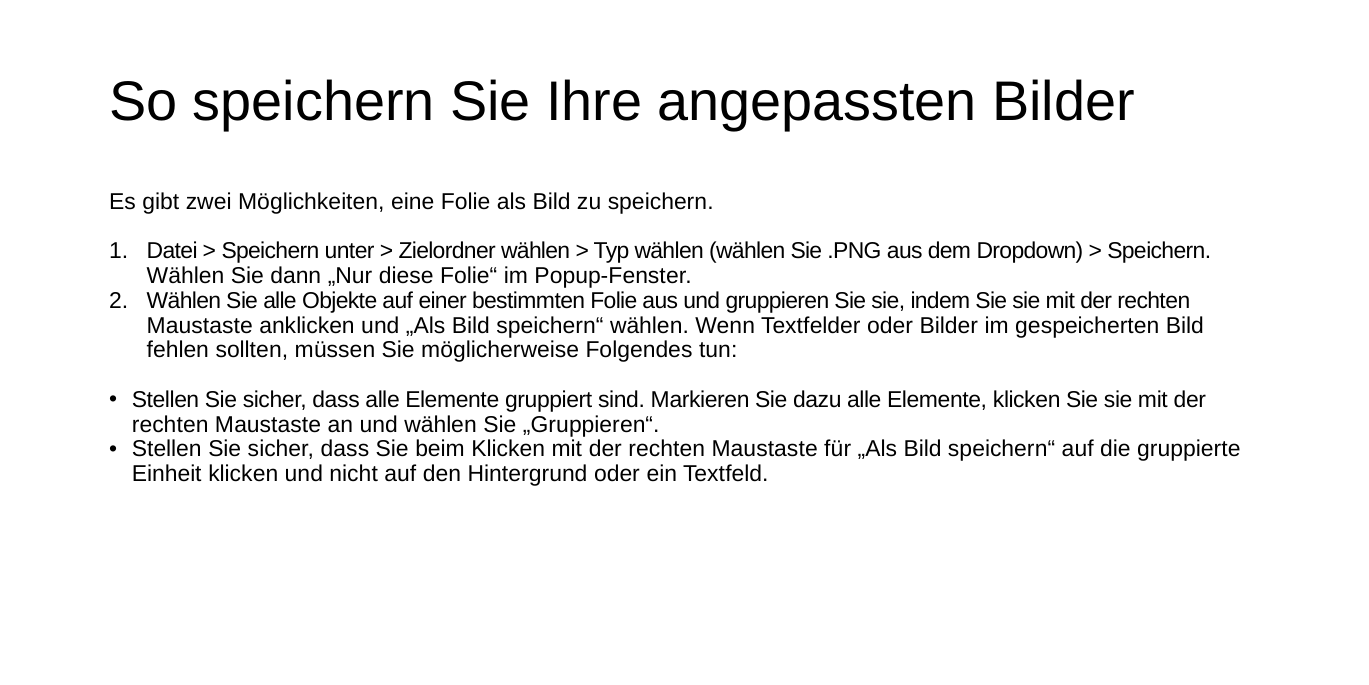

# So speichern Sie Ihre angepassten Bilder
Es gibt zwei Möglichkeiten, eine Folie als Bild zu speichern.

Datei > Speichern unter > Zielordner wählen > Typ wählen (wählen Sie .PNG aus dem Dropdown) > Speichern. Wählen Sie dann „Nur diese Folie“ im Popup-Fenster.
Wählen Sie alle Objekte auf einer bestimmten Folie aus und gruppieren Sie sie, indem Sie sie mit der rechten Maustaste anklicken und „Als Bild speichern“ wählen. Wenn Textfelder oder Bilder im gespeicherten Bild fehlen sollten, müssen Sie möglicherweise Folgendes tun:

Stellen Sie sicher, dass alle Elemente gruppiert sind. Markieren Sie dazu alle Elemente, klicken Sie sie mit der rechten Maustaste an und wählen Sie „Gruppieren“.
Stellen Sie sicher, dass Sie beim Klicken mit der rechten Maustaste für „Als Bild speichern“ auf die gruppierte Einheit klicken und nicht auf den Hintergrund oder ein Textfeld.